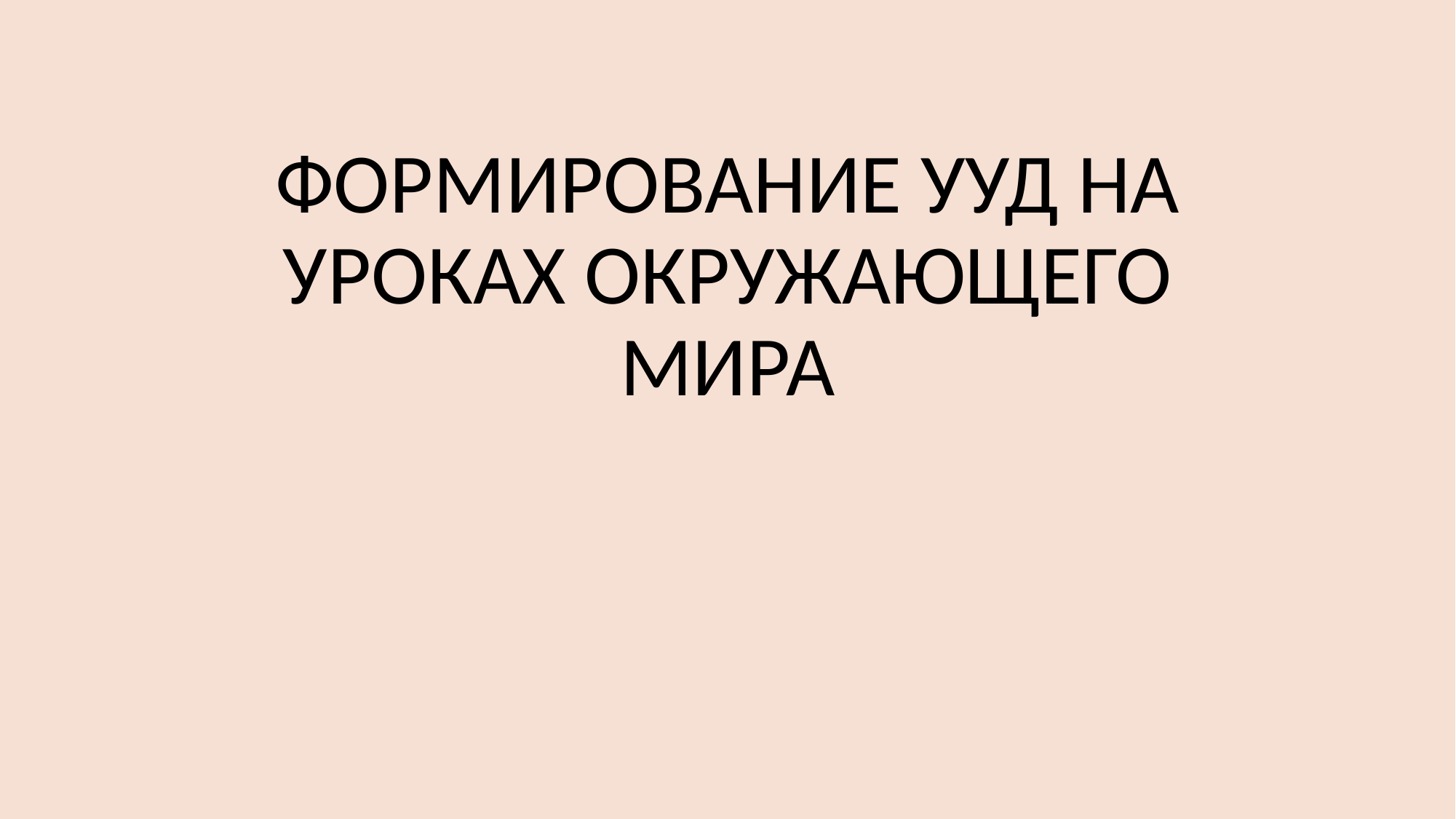

# ФОРМИРОВАНИЕ УУД НА УРОКАХ ОКРУЖАЮЩЕГО МИРА